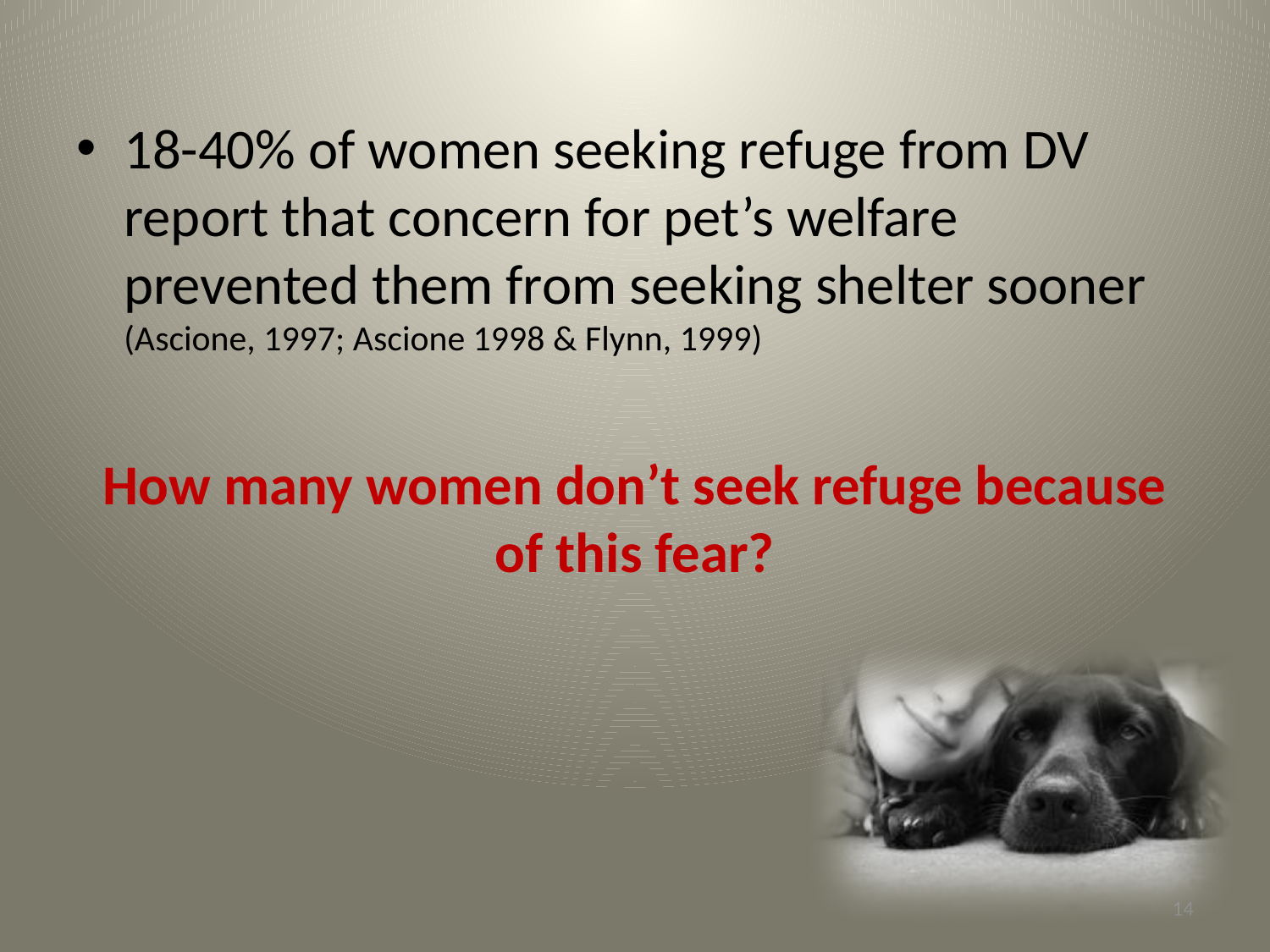

18-40% of women seeking refuge from DV report that concern for pet’s welfare prevented them from seeking shelter sooner (Ascione, 1997; Ascione 1998 & Flynn, 1999)

How many women don’t seek refuge because of this fear?
14